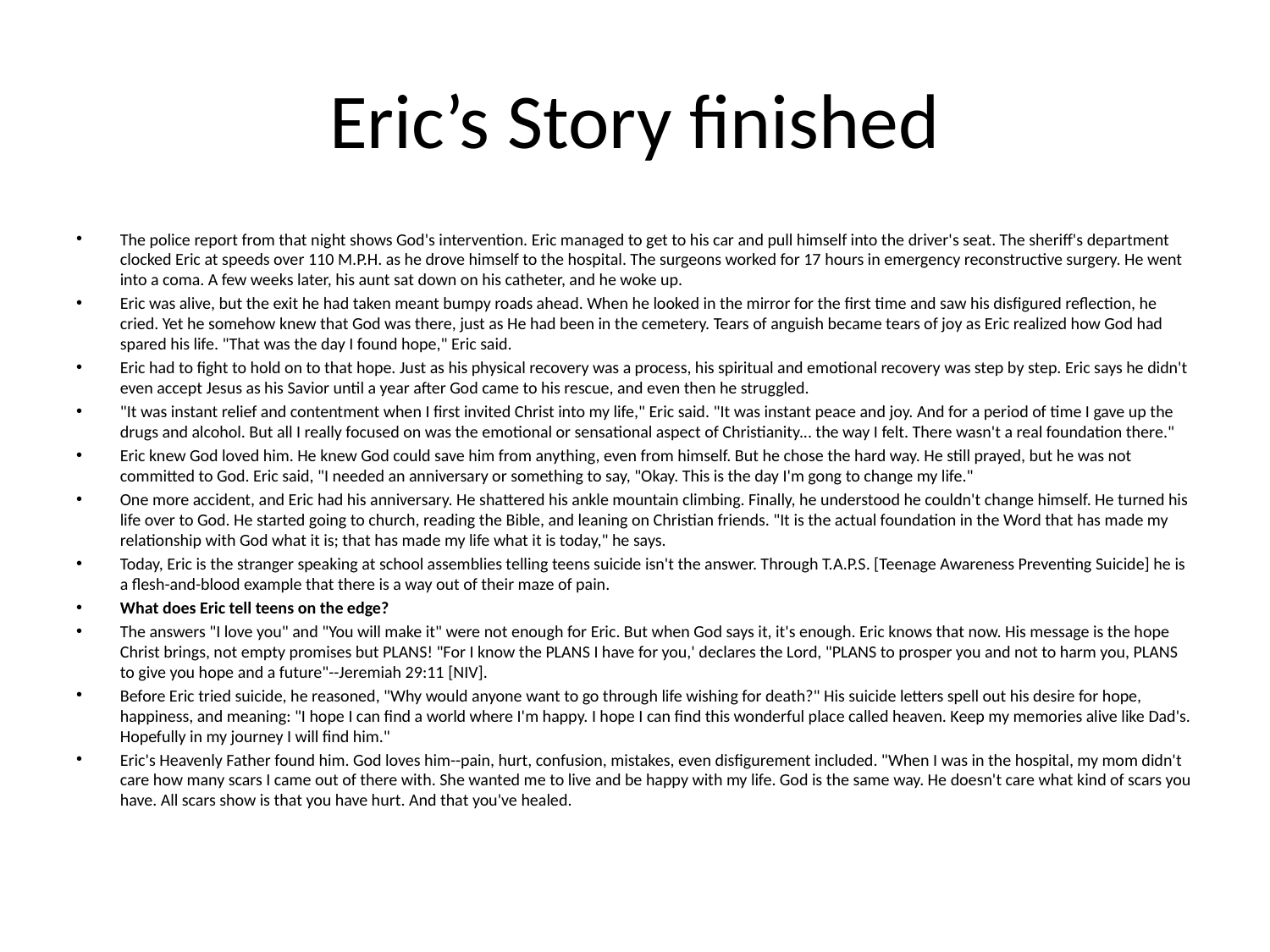

# Eric’s Story finished
The police report from that night shows God's intervention. Eric managed to get to his car and pull himself into the driver's seat. The sheriff's department clocked Eric at speeds over 110 M.P.H. as he drove himself to the hospital. The surgeons worked for 17 hours in emergency reconstructive surgery. He went into a coma. A few weeks later, his aunt sat down on his catheter, and he woke up.
Eric was alive, but the exit he had taken meant bumpy roads ahead. When he looked in the mirror for the first time and saw his disfigured reflection, he cried. Yet he somehow knew that God was there, just as He had been in the cemetery. Tears of anguish became tears of joy as Eric realized how God had spared his life. "That was the day I found hope," Eric said.
Eric had to fight to hold on to that hope. Just as his physical recovery was a process, his spiritual and emotional recovery was step by step. Eric says he didn't even accept Jesus as his Savior until a year after God came to his rescue, and even then he struggled.
"It was instant relief and contentment when I first invited Christ into my life," Eric said. "It was instant peace and joy. And for a period of time I gave up the drugs and alcohol. But all I really focused on was the emotional or sensational aspect of Christianity... the way I felt. There wasn't a real foundation there."
Eric knew God loved him. He knew God could save him from anything, even from himself. But he chose the hard way. He still prayed, but he was not committed to God. Eric said, "I needed an anniversary or something to say, "Okay. This is the day I'm gong to change my life."
One more accident, and Eric had his anniversary. He shattered his ankle mountain climbing. Finally, he understood he couldn't change himself. He turned his life over to God. He started going to church, reading the Bible, and leaning on Christian friends. "It is the actual foundation in the Word that has made my relationship with God what it is; that has made my life what it is today," he says.
Today, Eric is the stranger speaking at school assemblies telling teens suicide isn't the answer. Through T.A.P.S. [Teenage Awareness Preventing Suicide] he is a flesh-and-blood example that there is a way out of their maze of pain.
What does Eric tell teens on the edge?
The answers "I love you" and "You will make it" were not enough for Eric. But when God says it, it's enough. Eric knows that now. His message is the hope Christ brings, not empty promises but PLANS! "For I know the PLANS I have for you,' declares the Lord, "PLANS to prosper you and not to harm you, PLANS to give you hope and a future"--Jeremiah 29:11 [NIV].
Before Eric tried suicide, he reasoned, "Why would anyone want to go through life wishing for death?" His suicide letters spell out his desire for hope, happiness, and meaning: "I hope I can find a world where I'm happy. I hope I can find this wonderful place called heaven. Keep my memories alive like Dad's. Hopefully in my journey I will find him."
Eric's Heavenly Father found him. God loves him--pain, hurt, confusion, mistakes, even disfigurement included. "When I was in the hospital, my mom didn't care how many scars I came out of there with. She wanted me to live and be happy with my life. God is the same way. He doesn't care what kind of scars you have. All scars show is that you have hurt. And that you've healed.